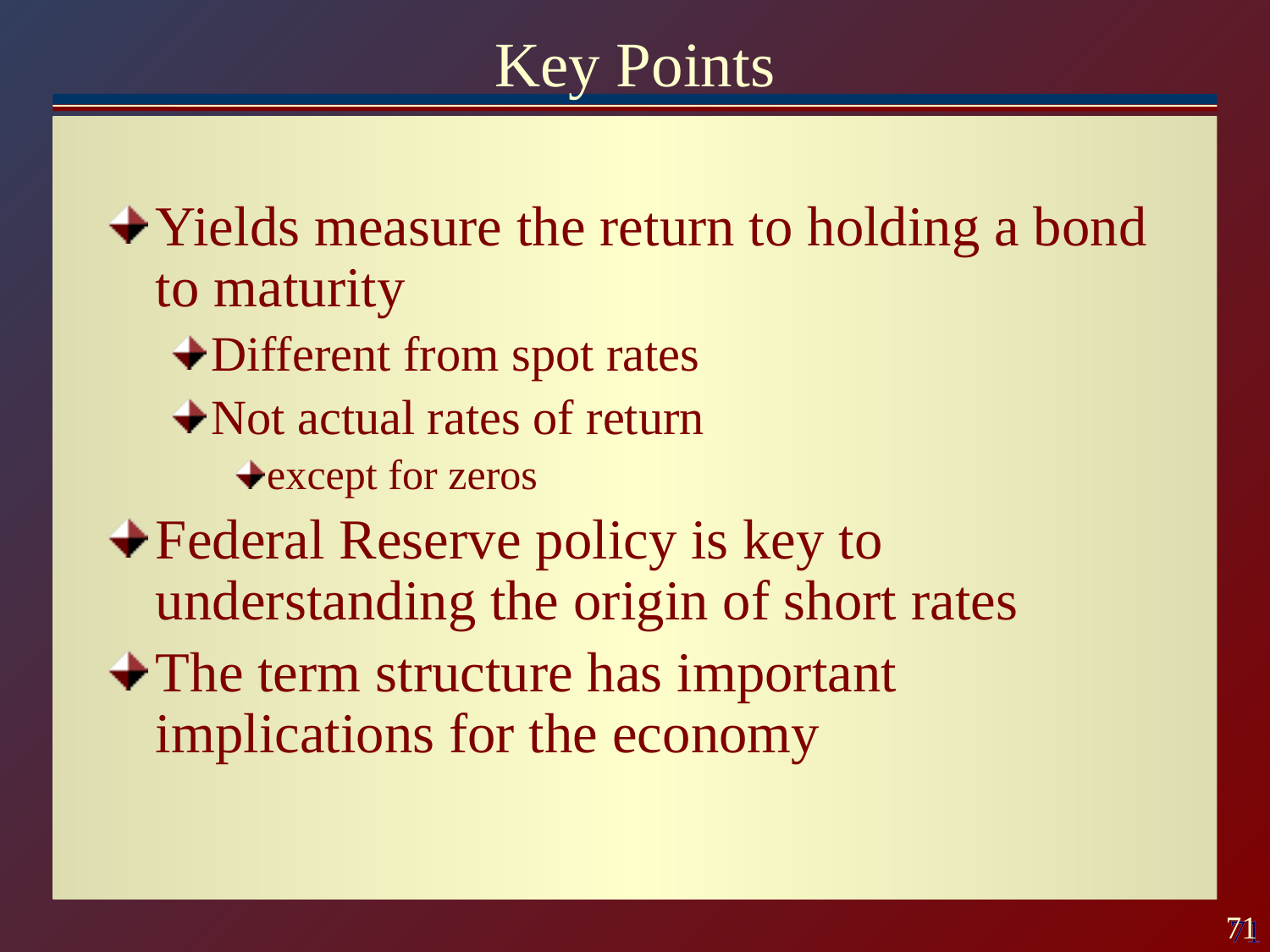

# Key Points
Yields measure the return to holding a bond to maturity
Different from spot rates
Not actual rates of return
except for zeros
Federal Reserve policy is key to understanding the origin of short rates
The term structure has important implications for the economy